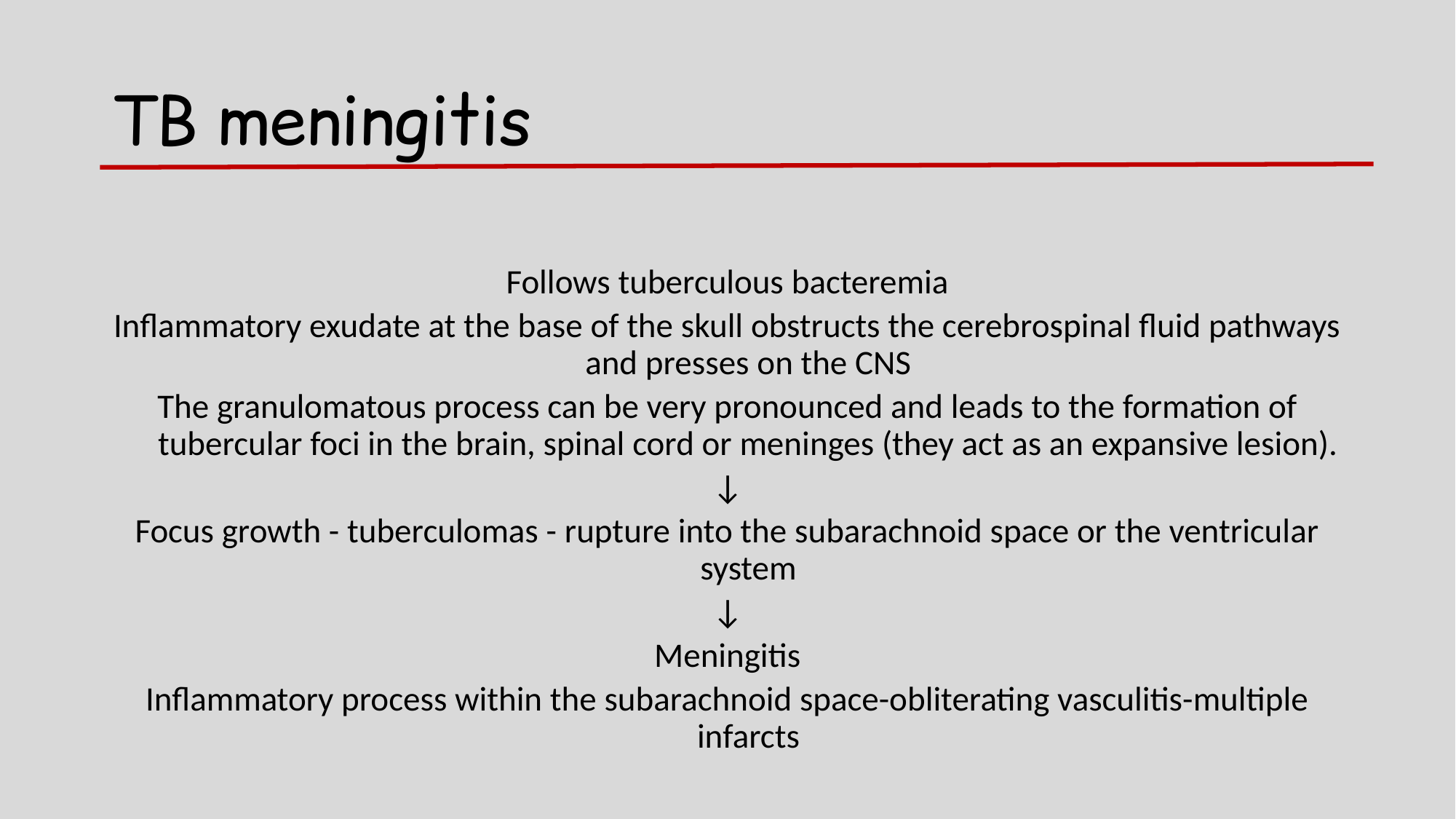

# TB meningitis
Follows tuberculous bacteremia
Inflammatory exudate at the base of the skull obstructs the cerebrospinal fluid pathways and presses on the CNS
The granulomatous process can be very pronounced and leads to the formation of tubercular foci in the brain, spinal cord or meninges (they act as an expansive lesion).
↓
Focus growth - tuberculomas - rupture into the subarachnoid space or the ventricular system
↓
Meningitis
Inflammatory process within the subarachnoid space-obliterating vasculitis-multiple infarcts